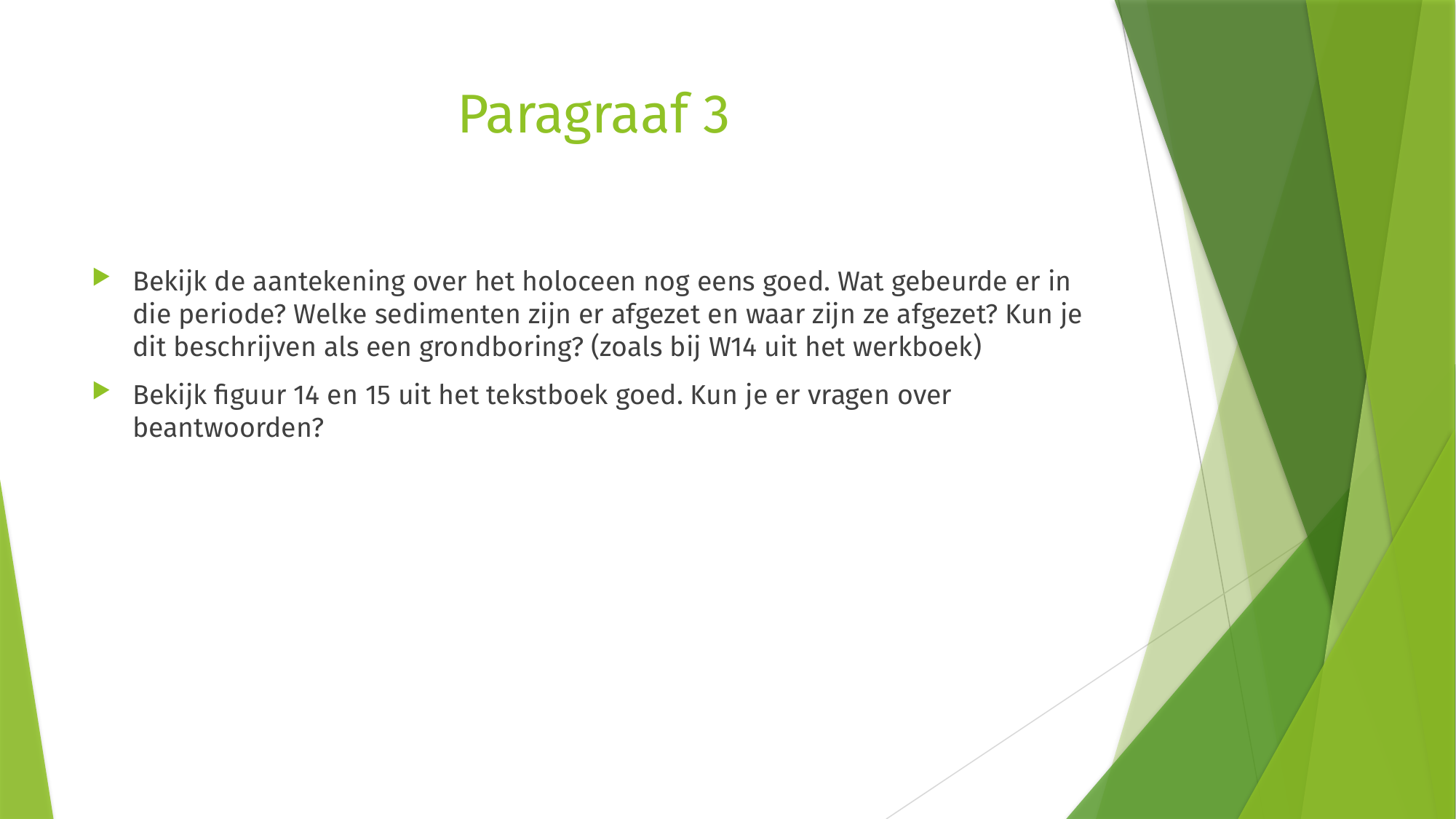

# Paragraaf 3
Bekijk de aantekening over het holoceen nog eens goed. Wat gebeurde er in die periode? Welke sedimenten zijn er afgezet en waar zijn ze afgezet? Kun je dit beschrijven als een grondboring? (zoals bij W14 uit het werkboek)
Bekijk figuur 14 en 15 uit het tekstboek goed. Kun je er vragen over beantwoorden?